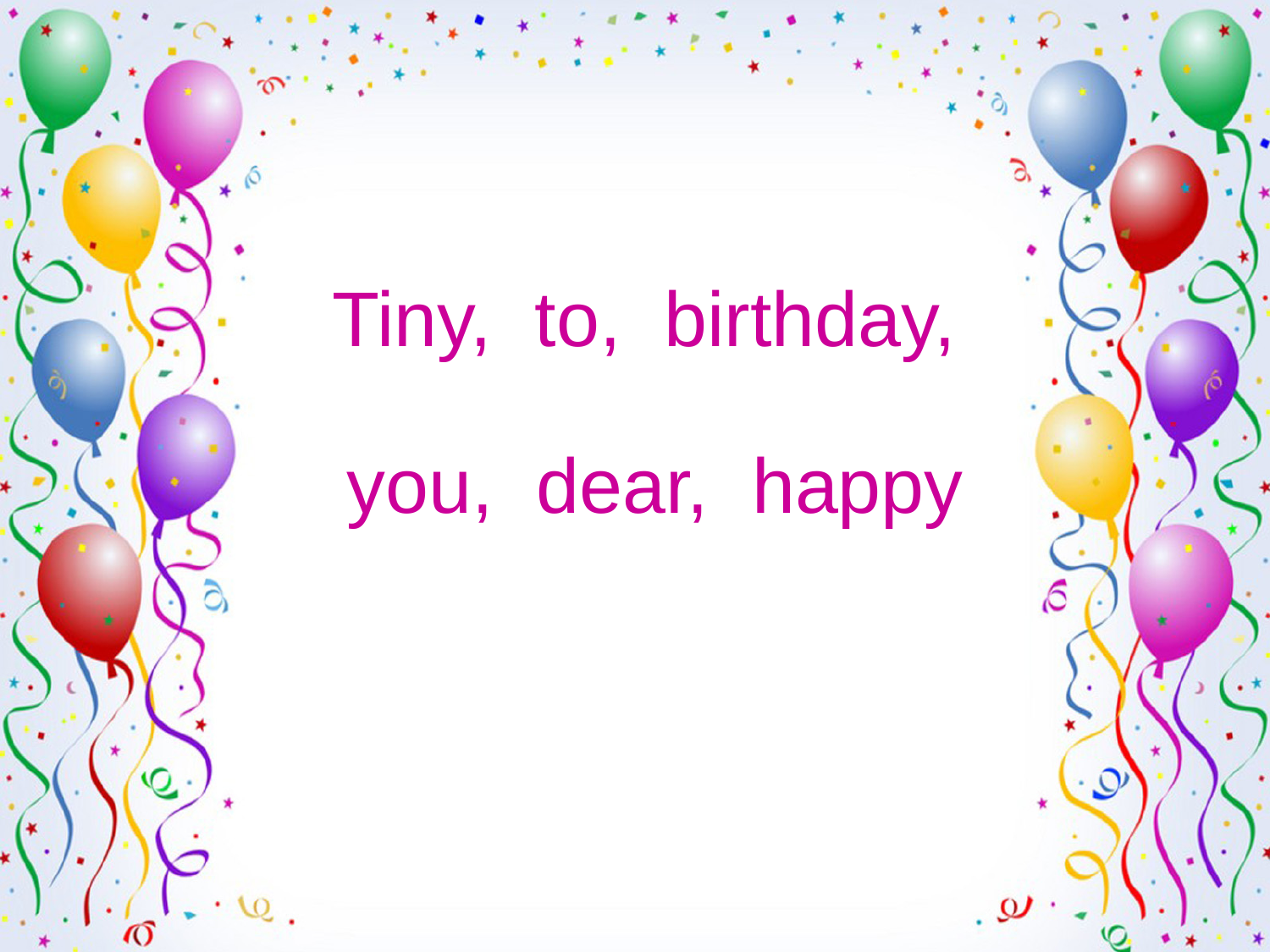

# Tiny,  to,  birthday, you,  dear,  happy